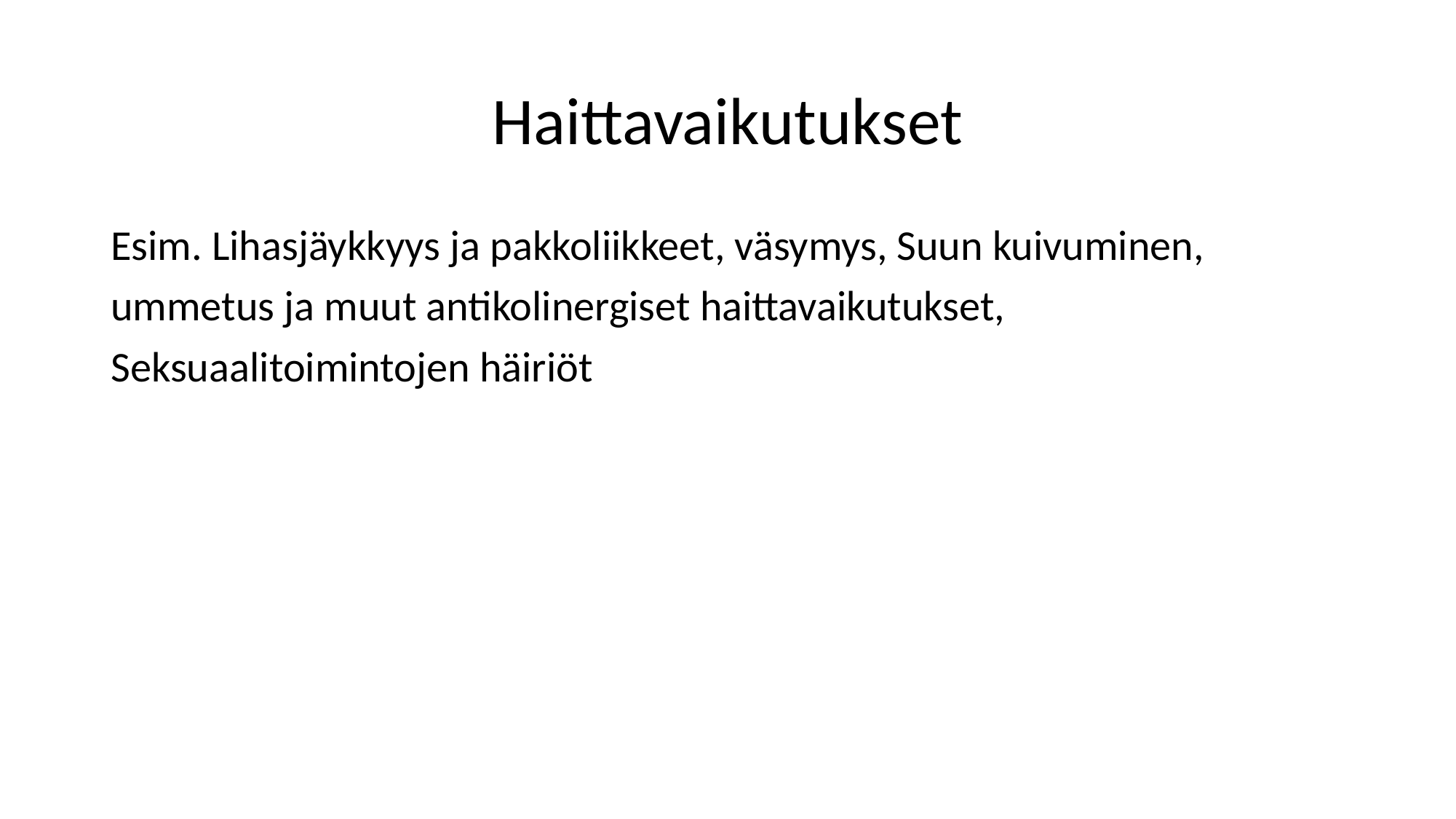

# Haittavaikutukset
Esim. Lihasjäykkyys ja pakkoliikkeet, väsymys, Suun kuivuminen,
ummetus ja muut antikolinergiset haittavaikutukset,
Seksuaalitoimintojen häiriöt